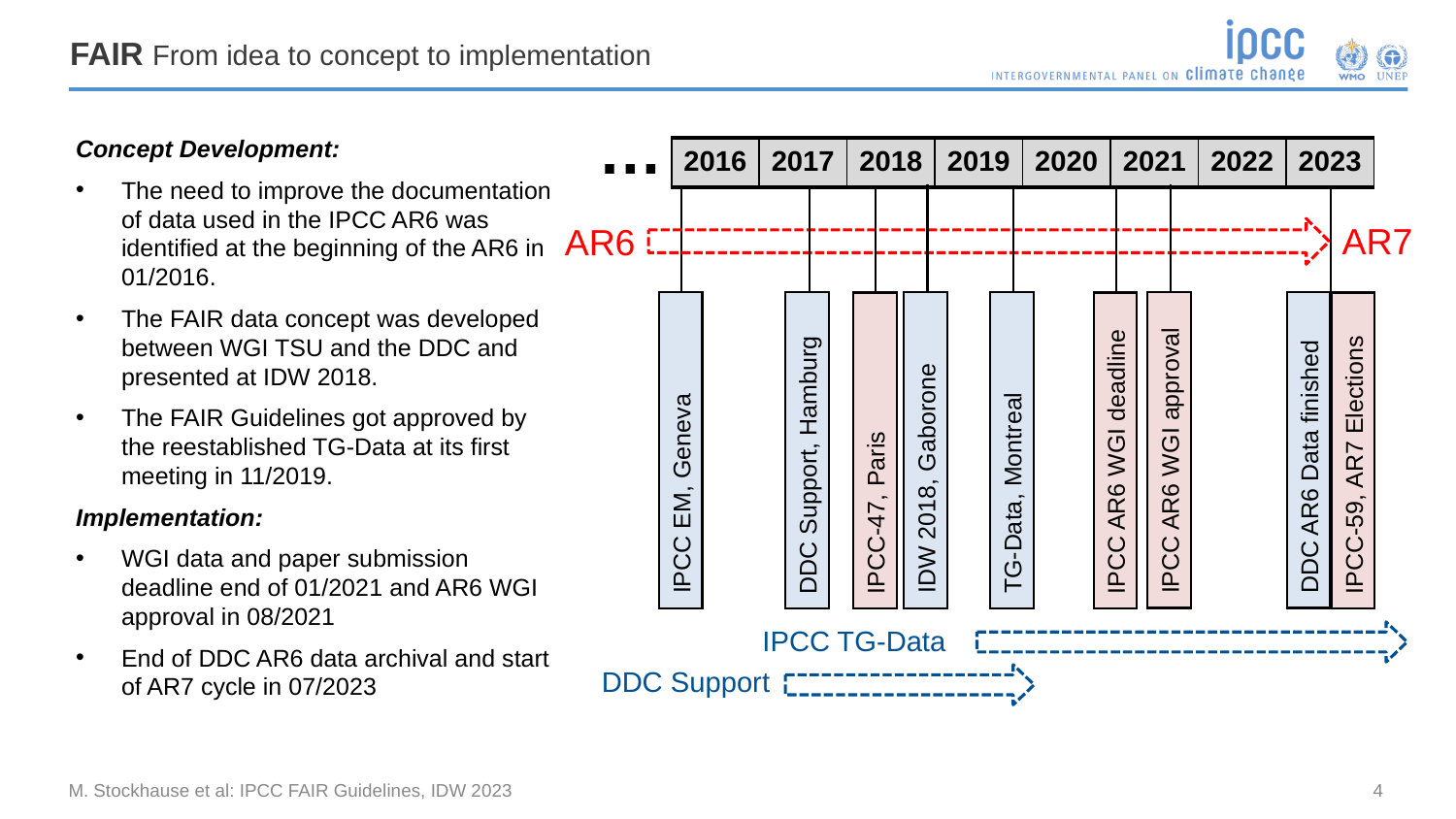

FAIR From idea to concept to implementation

…
Concept Development:
The need to improve the documentation of data used in the IPCC AR6 was identified at the beginning of the AR6 in 01/2016.
The FAIR data concept was developed between WGI TSU and the DDC and presented at IDW 2018.
The FAIR Guidelines got approved by the reestablished TG-Data at its first meeting in 11/2019.
Implementation:
WGI data and paper submission deadline end of 01/2021 and AR6 WGI approval in 08/2021
End of DDC AR6 data archival and start of AR7 cycle in 07/2023
| 2016 | 2017 | 2018 | 2019 | 2020 | 2021 | 2022 | 2023 |
| --- | --- | --- | --- | --- | --- | --- | --- |
IPCC EM, Geneva
IPCC-47, Paris
DDC Support, Hamburg
IPCC AR6 WGI deadline
DDC AR6 Data finished
IPCC-59, AR7 Elections
TG-Data, Montreal
IDW 2018, Gaborone
IPCC AR6 WGI approval
AR7
AR6

IPCC TG-Data

DDC Support

M. Stockhause et al: IPCC FAIR Guidelines, IDW 2023
4